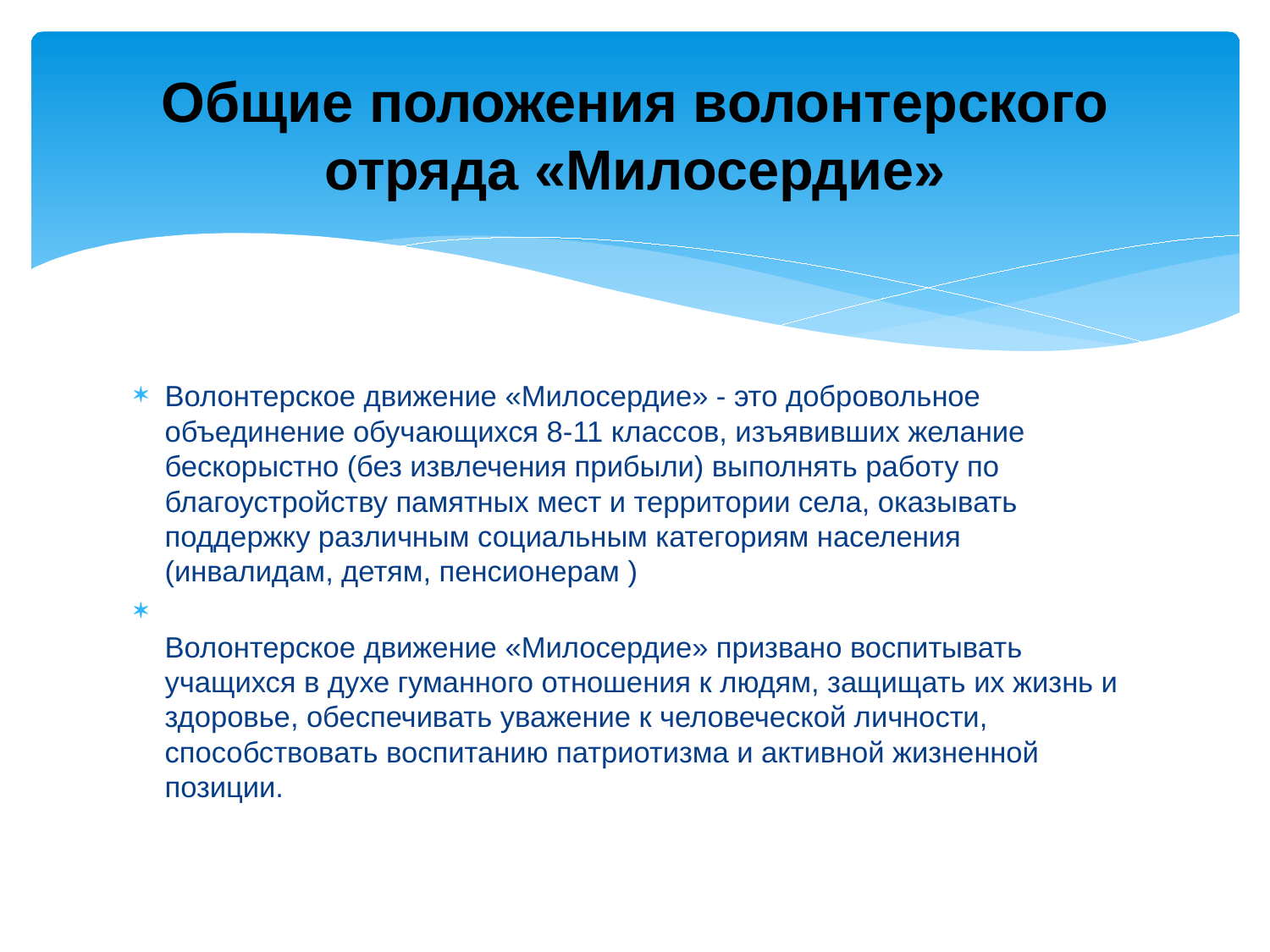

# Общие положения волонтерского отряда «Милосердие»
Волонтерское движение «Милосердие» - это добровольное объединение обучающихся 8-11 классов, изъявивших желание бескорыстно (без извлечения прибыли) выполнять работу по благоустройству памятных мест и территории села, оказывать поддержку различным социальным категориям населения (инвалидам, детям, пенсионерам )
Волонтерское движение «Милосердие» призвано воспитывать учащихся в духе гуманного отношения к людям, защищать их жизнь и здоровье, обеспечивать уважение к человеческой личности, способствовать воспитанию патриотизма и активной жизненной позиции.